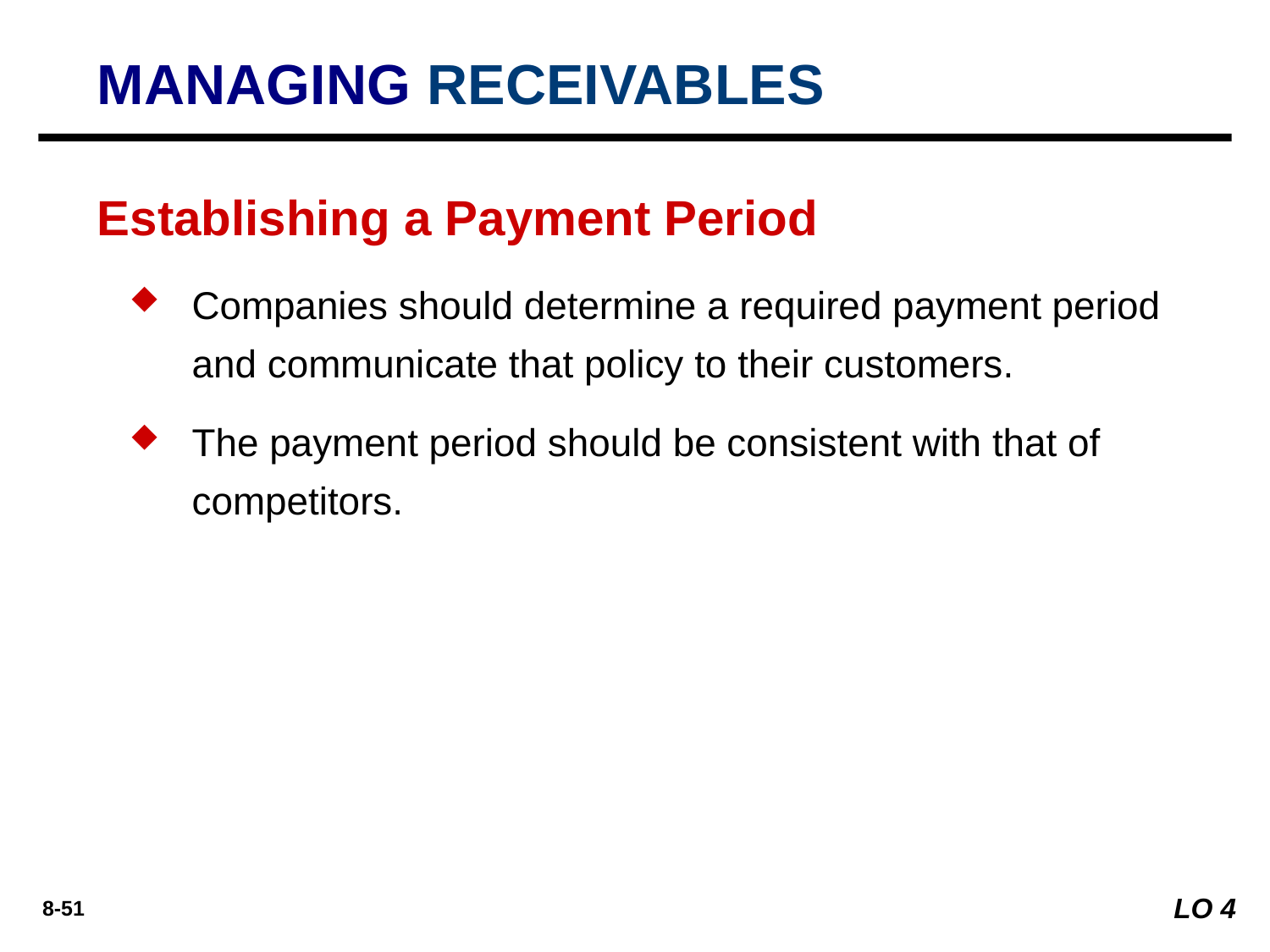

MANAGING RECEIVABLES

Establishing a Payment Period
Companies should determine a required payment period and communicate that policy to their customers.
The payment period should be consistent with that of competitors.

LO 4